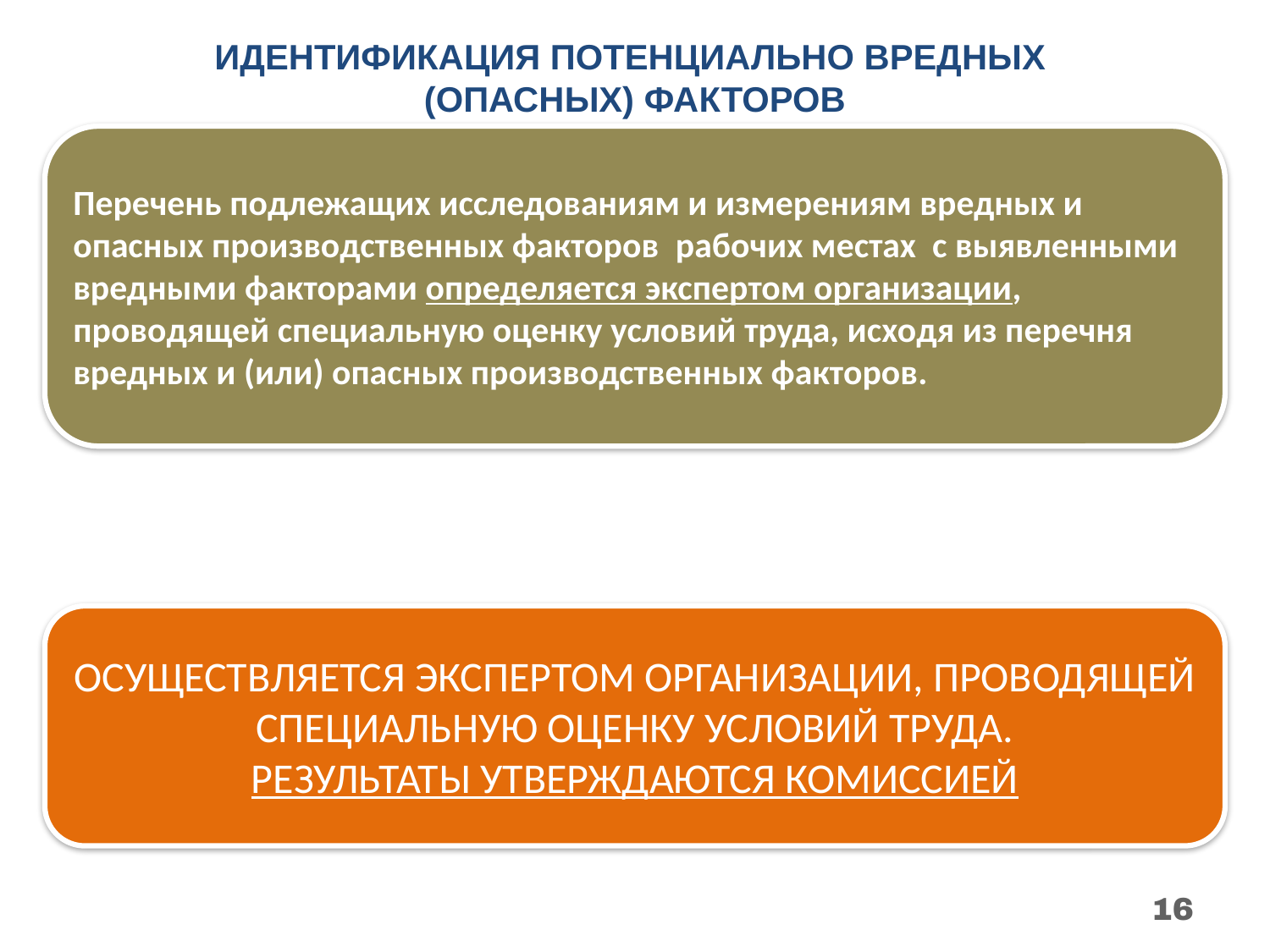

# ИДЕНТИФИКАЦИЯ ПОТЕНЦИАЛЬНО ВРЕДНЫХ (ОПАСНЫХ) ФАКТОРОВ
Перечень подлежащих исследованиям и измерениям вредных и  опасных производственных факторов  рабочих местах  с выявленными вредными факторами определяется экспертом организации, проводящей специальную оценку условий труда, исходя из перечня вредных и (или) опасных производственных факторов.
ОСУЩЕСТВЛЯЕТСЯ ЭКСПЕРТОМ ОРГАНИЗАЦИИ, ПРОВОДЯЩЕЙ СПЕЦИАЛЬНУЮ ОЦЕНКУ УСЛОВИЙ ТРУДА.
РЕЗУЛЬТАТЫ УТВЕРЖДАЮТСЯ КОМИССИЕЙ
16